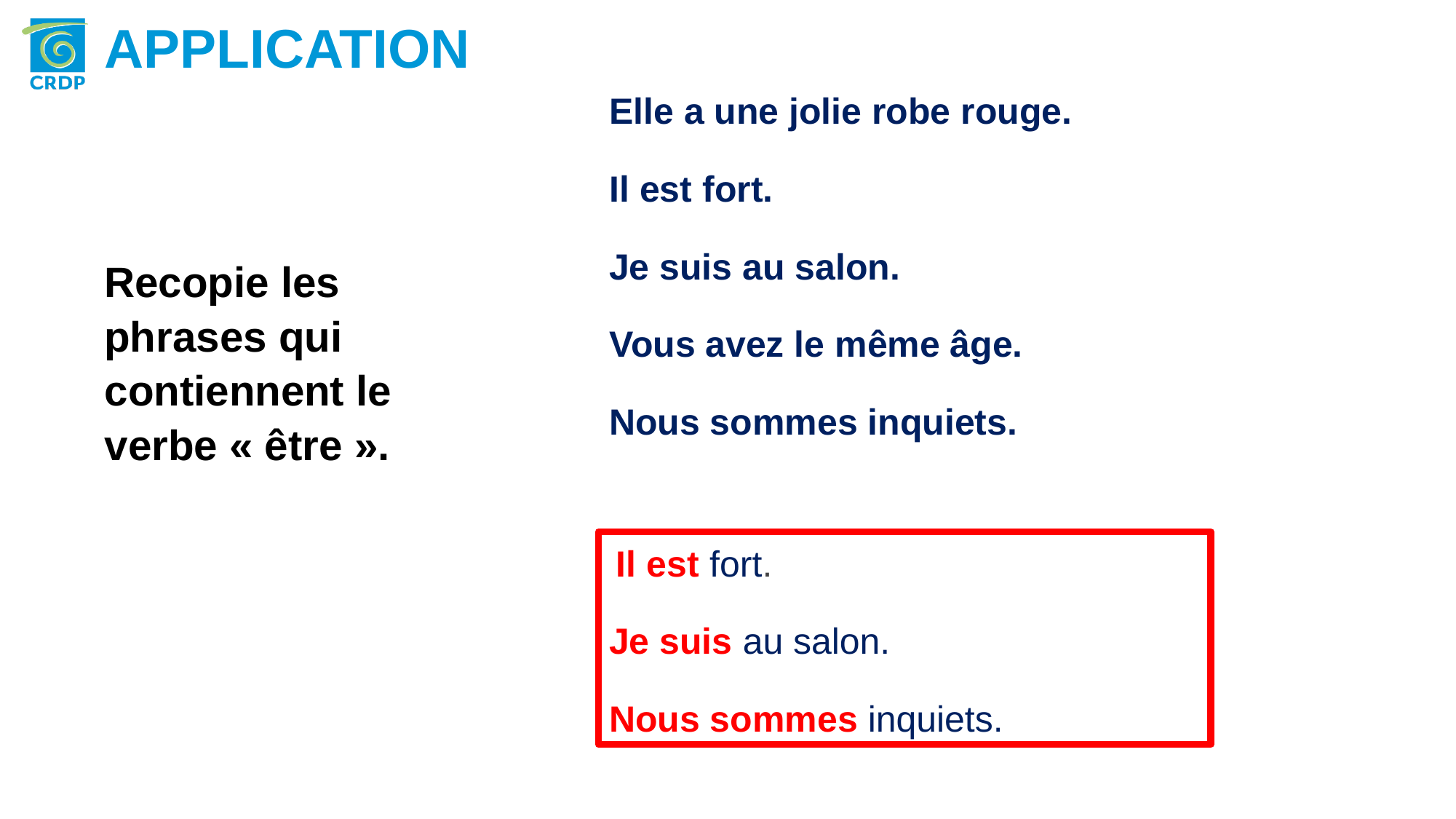

APPLICATION
Elle a une jolie robe rouge.
Il est fort.
Je suis au salon.
Vous avez le même âge.
Nous sommes inquiets.
Recopie les phrases qui contiennent le verbe « être ».
 Il est fort.
Je suis au salon.
Nous sommes inquiets.